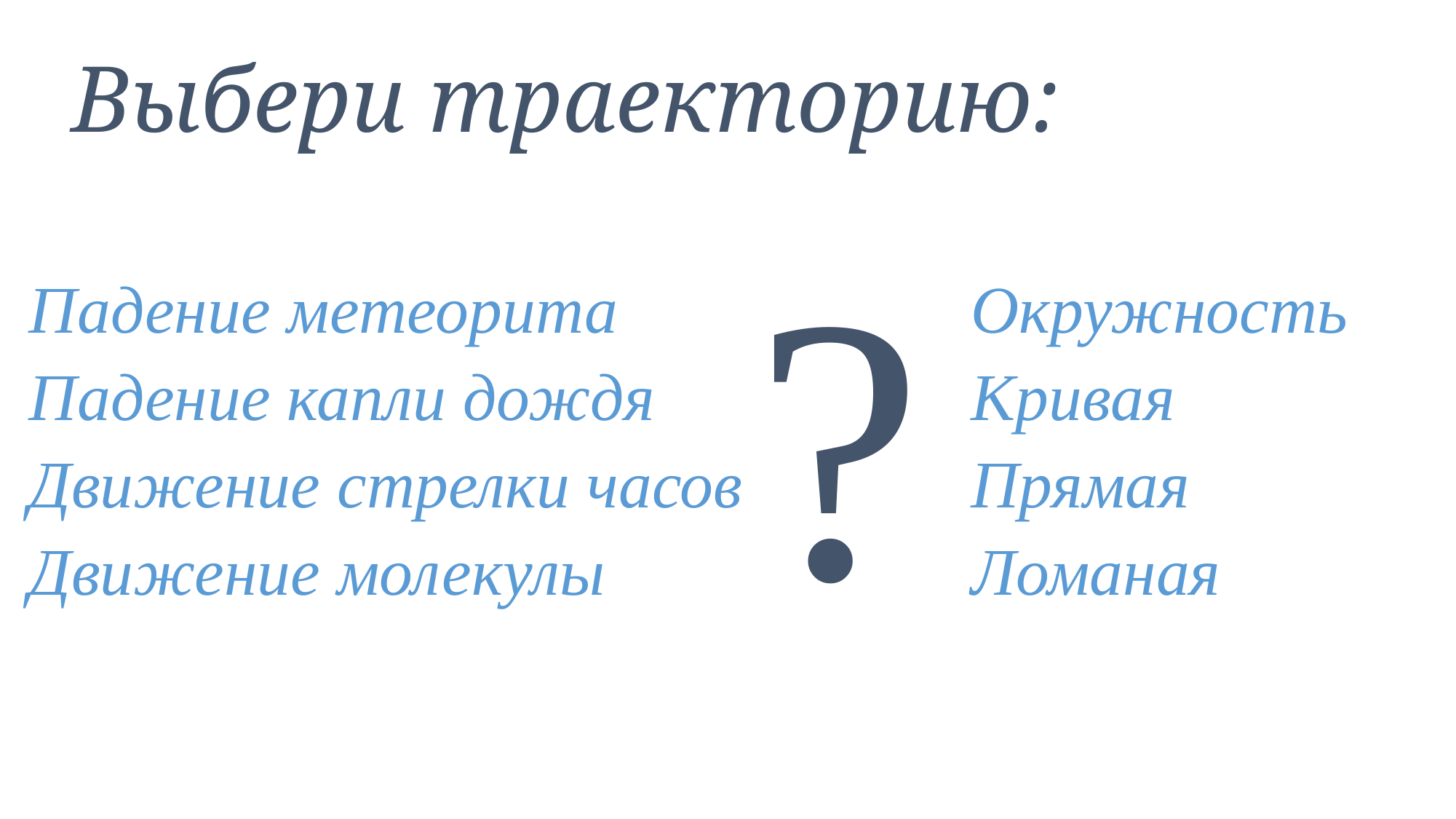

Выбери траекторию:
?
Падение метеорита
Падение капли дождя
Движение стрелки часов
Движение молекулы
Окружность
Кривая
Прямая
Ломаная